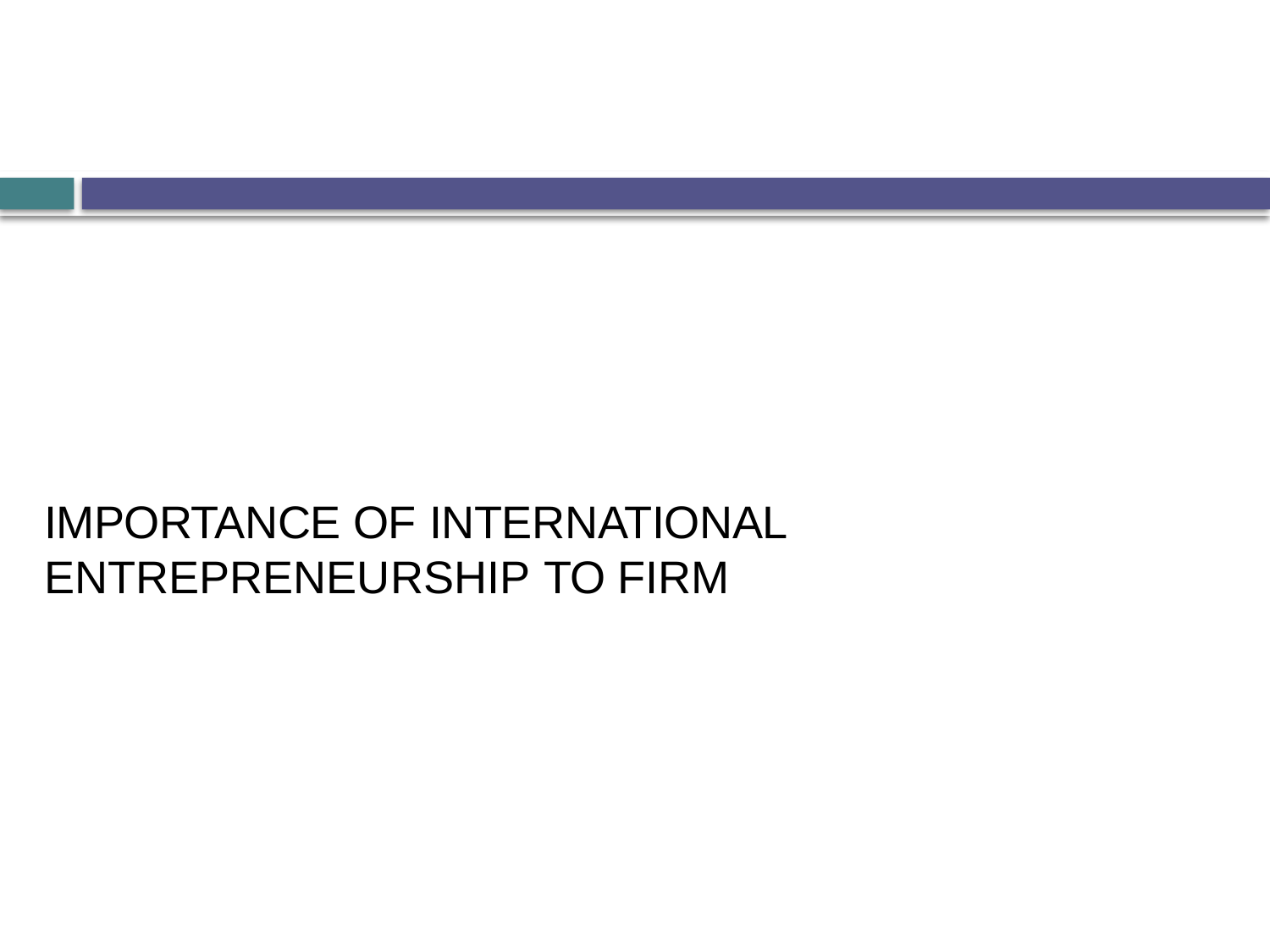

#
IMPORTANCE OF INTERNATIONAL ENTREPRENEURSHIP TO FIRM